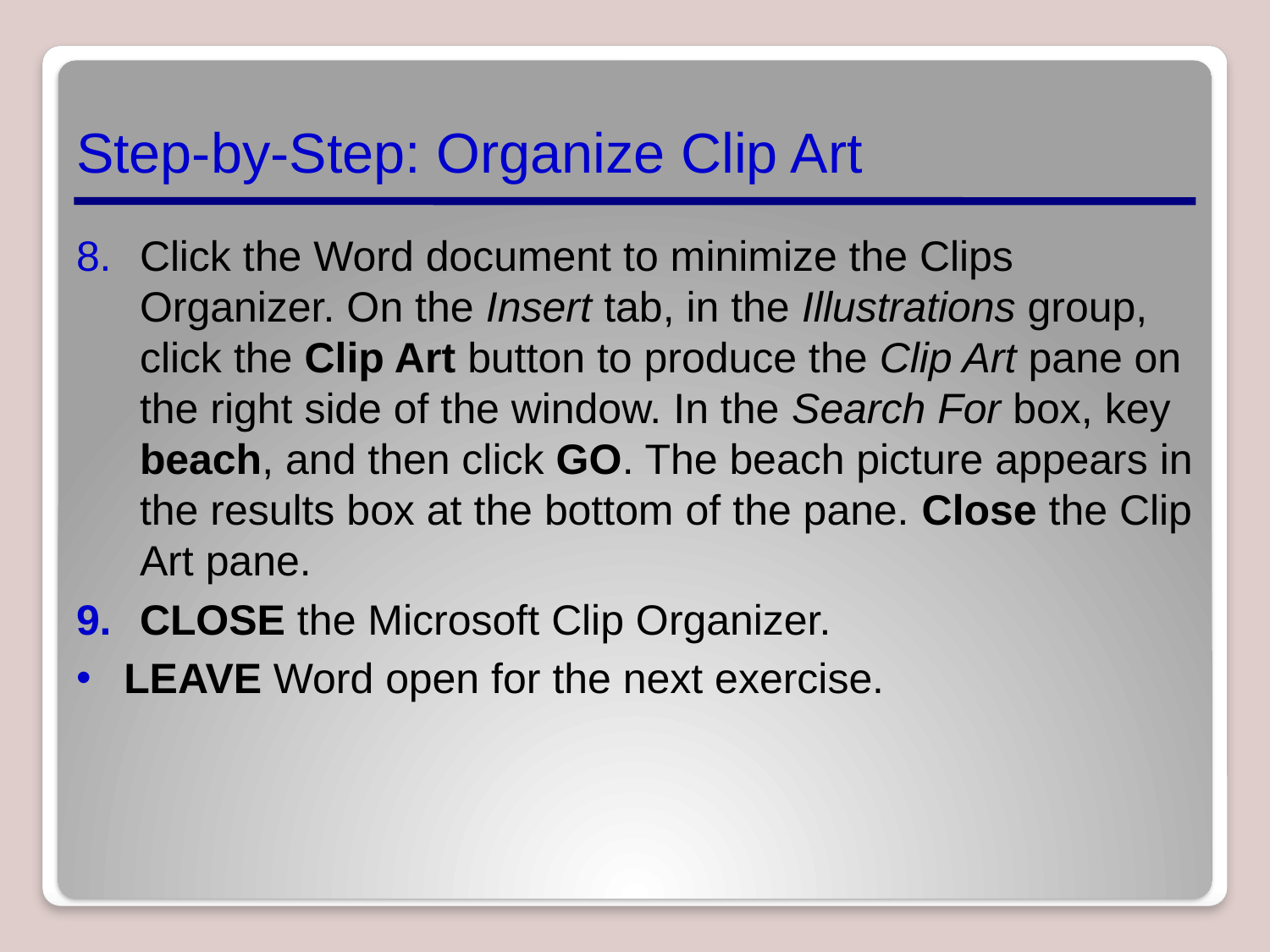

# Step-by-Step: Organize Clip Art
Click the Word document to minimize the Clips Organizer. On the Insert tab, in the Illustrations group, click the Clip Art button to produce the Clip Art pane on the right side of the window. In the Search For box, key beach, and then click GO. The beach picture appears in the results box at the bottom of the pane. Close the Clip Art pane.
CLOSE the Microsoft Clip Organizer.
LEAVE Word open for the next exercise.